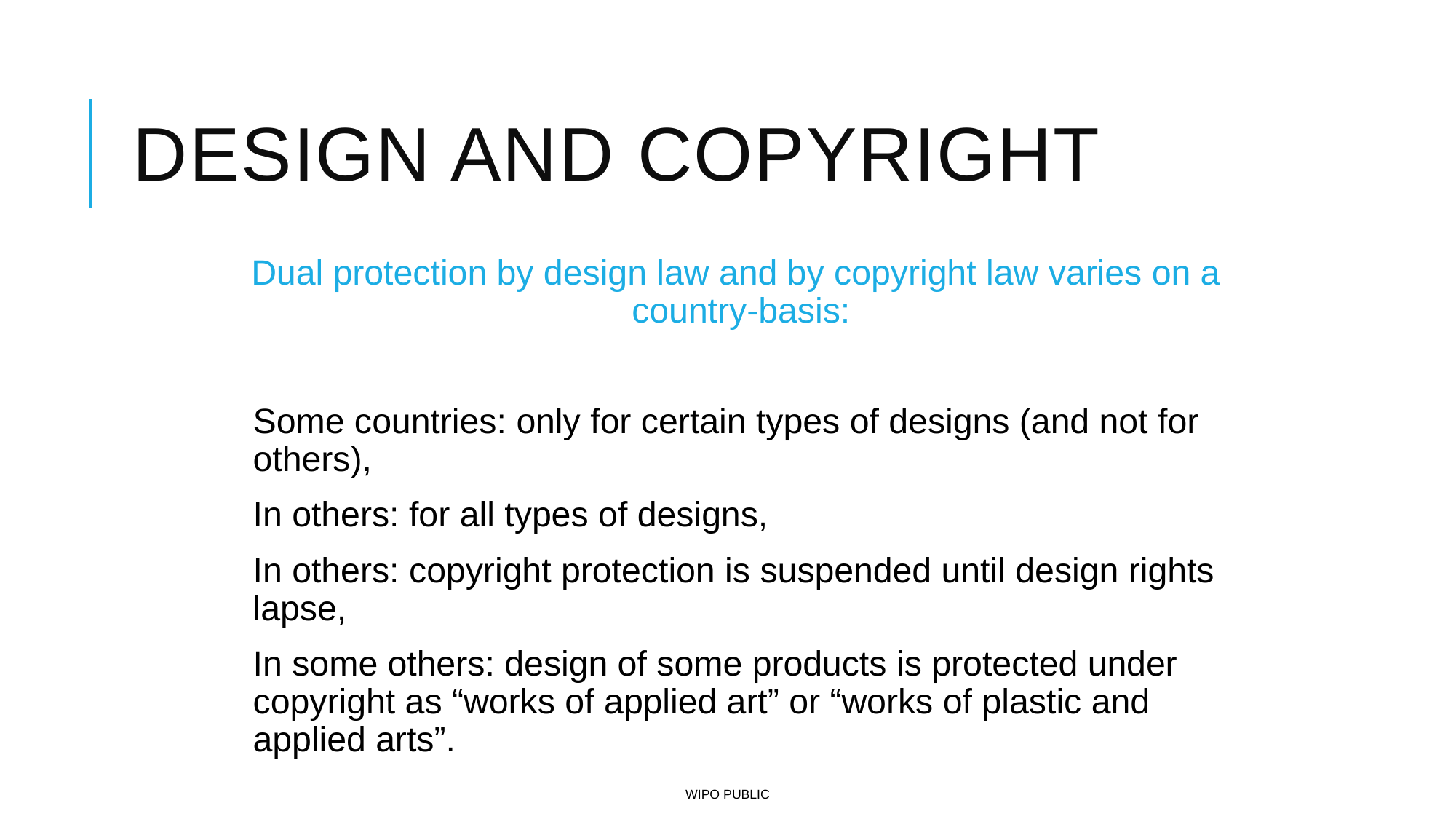

# Design and Copyright
Dual protection by design law and by copyright law varies on a country-basis:

Some countries: only for certain types of designs (and not for others),
In others: for all types of designs,
In others: copyright protection is suspended until design rights lapse,
In some others: design of some products is protected under copyright as “works of applied art” or “works of plastic and applied arts”.